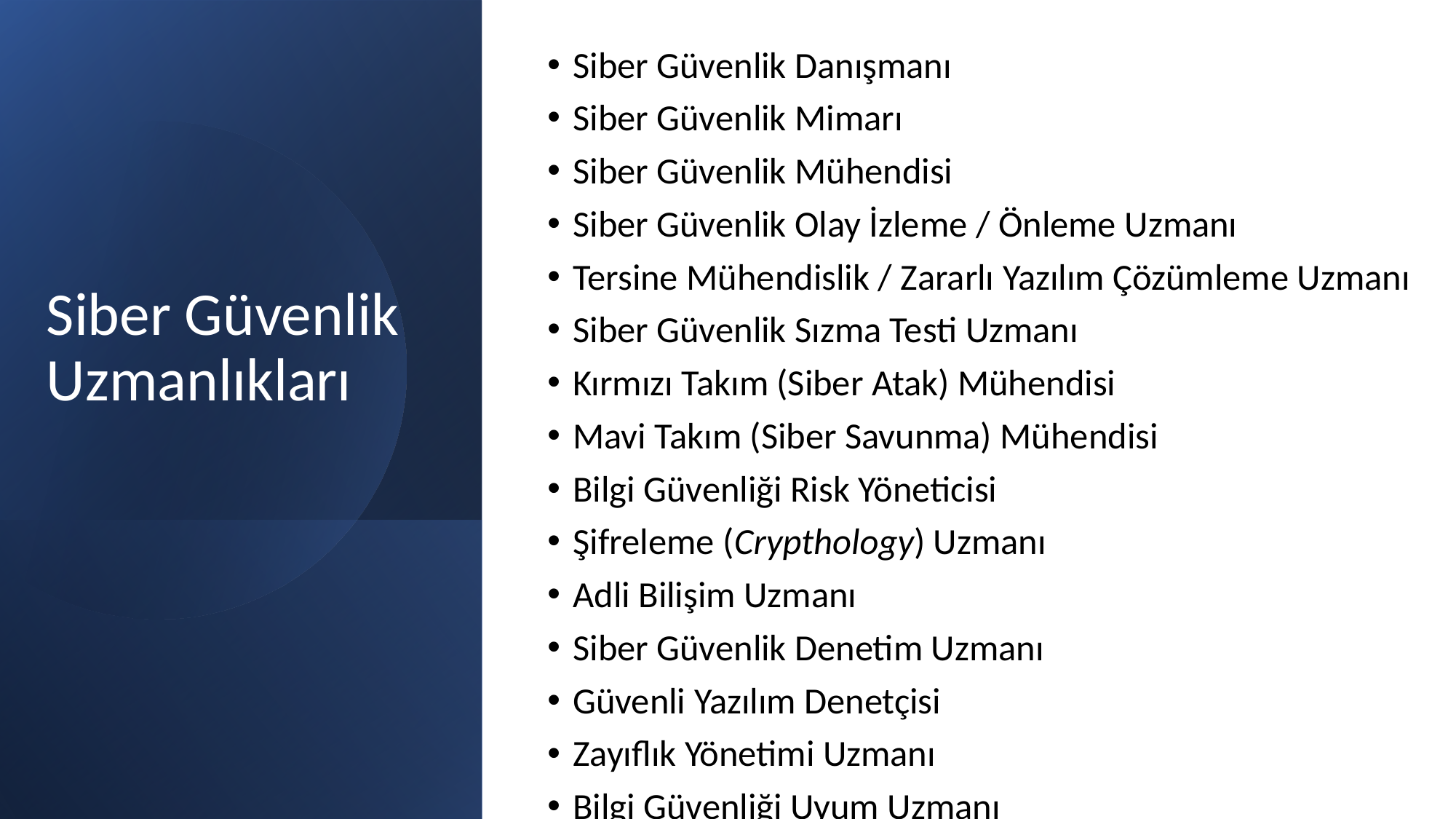

Siber Güvenlik Danışmanı
Siber Güvenlik Mimarı
Siber Güvenlik Mühendisi
Siber Güvenlik Olay İzleme / Önleme Uzmanı
Tersine Mühendislik / Zararlı Yazılım Çözümleme Uzmanı
Siber Güvenlik Sızma Testi Uzmanı
Kırmızı Takım (Siber Atak) Mühendisi
Mavi Takım (Siber Savunma) Mühendisi
Bilgi Güvenliği Risk Yöneticisi
Şifreleme (Crypthology) Uzmanı
Adli Bilişim Uzmanı
Siber Güvenlik Denetim Uzmanı
Güvenli Yazılım Denetçisi
Zayıflık Yönetimi Uzmanı
Bilgi Güvenliği Uyum Uzmanı

# Siber Güvenlik Uzmanlıkları